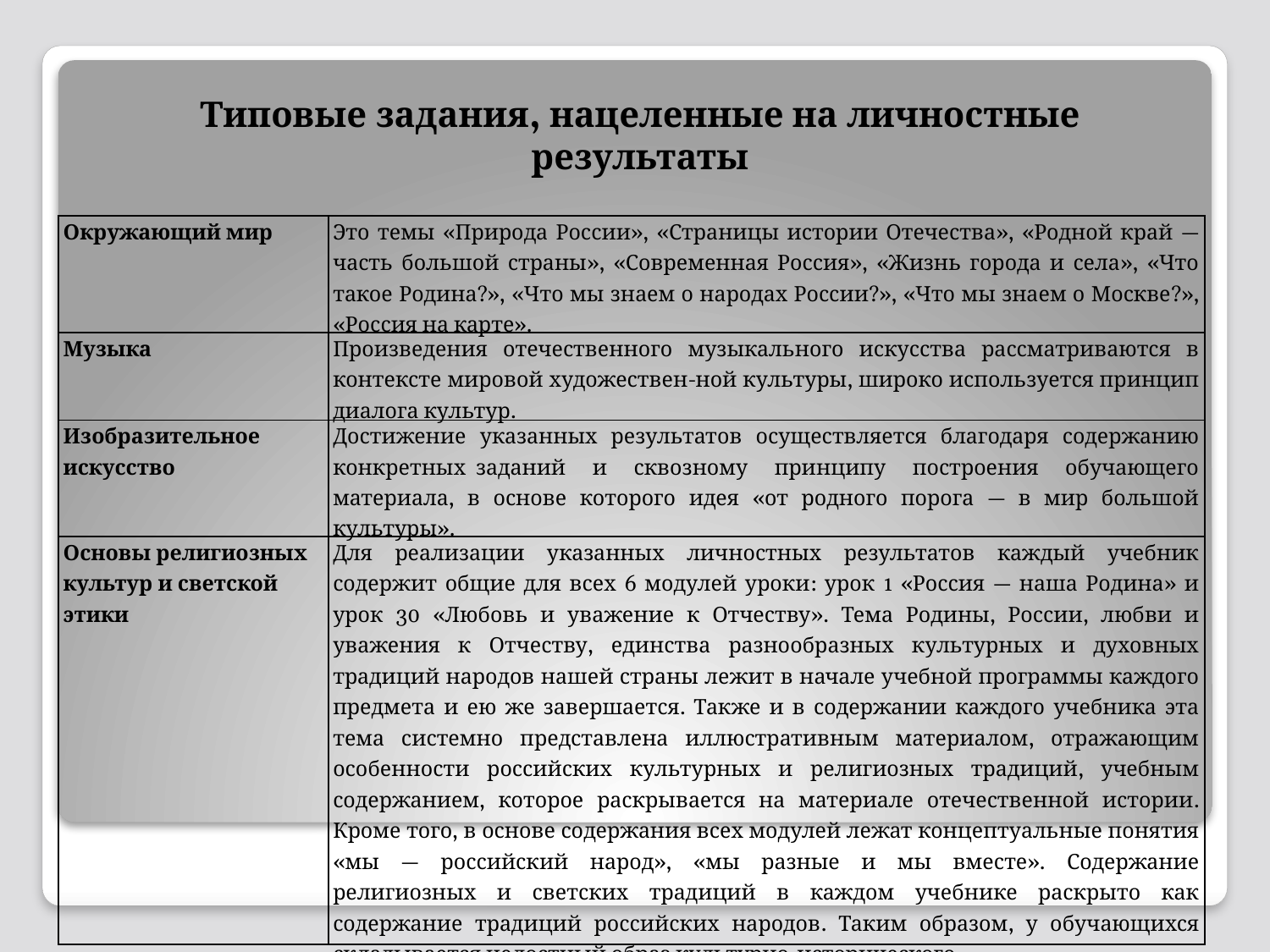

Типовые задания, нацеленные на личностные результаты
| Окружающий мир | Это темы «Природа России», «Страницы истории Отечества», «Родной край — часть большой страны», «Современная Россия», «Жизнь города и села», «Что такое Родина?», «Что мы знаем о народах России?», «Что мы знаем о Москве?», «Россия на карте». |
| --- | --- |
| Музыка | Произведения отечественного музыкального искусства рассматриваются в контексте мировой художествен-ной культуры, широко используется принцип диалога культур. |
| Изобразительное искусство | Достижение указанных результатов осуществляется благодаря содержанию конкретных  заданий и сквозному принципу построения обучающего материала, в основе которого идея «от родного порога — в мир большой культуры». |
| Основы религиозных культур и светской этики | Для реализации указанных личностных результатов каждый учебник содержит общие для всех 6 модулей уроки: урок 1 «Россия — наша Родина» и урок 30 «Любовь и уважение к Отчеству». Тема Родины, России, любви и уважения к Отчеству, единства разнообразных культурных и духовных традиций народов нашей страны лежит в начале учебной программы каждого предмета и ею же завершается. Также и в содержании каждого учебника эта тема системно представлена иллюстративным материалом, отражающим особенности российских культурных и религиозных традиций, учебным содержанием, которое раскрывается на материале отечественной истории. Кроме того, в основе содержания всех модулей лежат концептуальные понятия «мы — российский народ», «мы разные и мы вместе». Содержание религиозных и светских традиций в каждом учебнике раскрыто как содержание традиций российских народов. Таким образом, у обучающихся складывается целостный образ культурно-исторического |